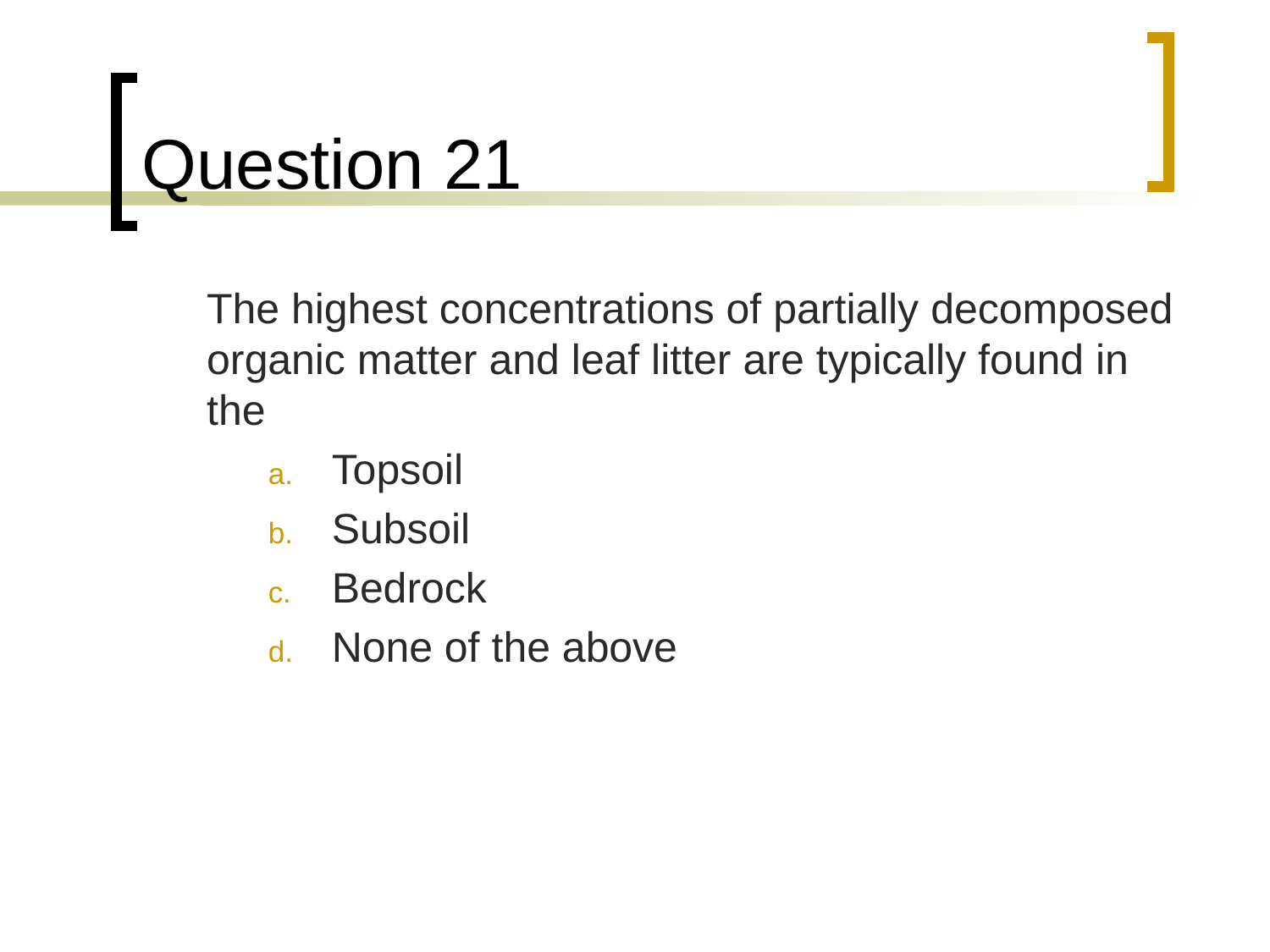

# Question 21
	The highest concentrations of partially decomposed organic matter and leaf litter are typically found in the
Topsoil
Subsoil
Bedrock
None of the above